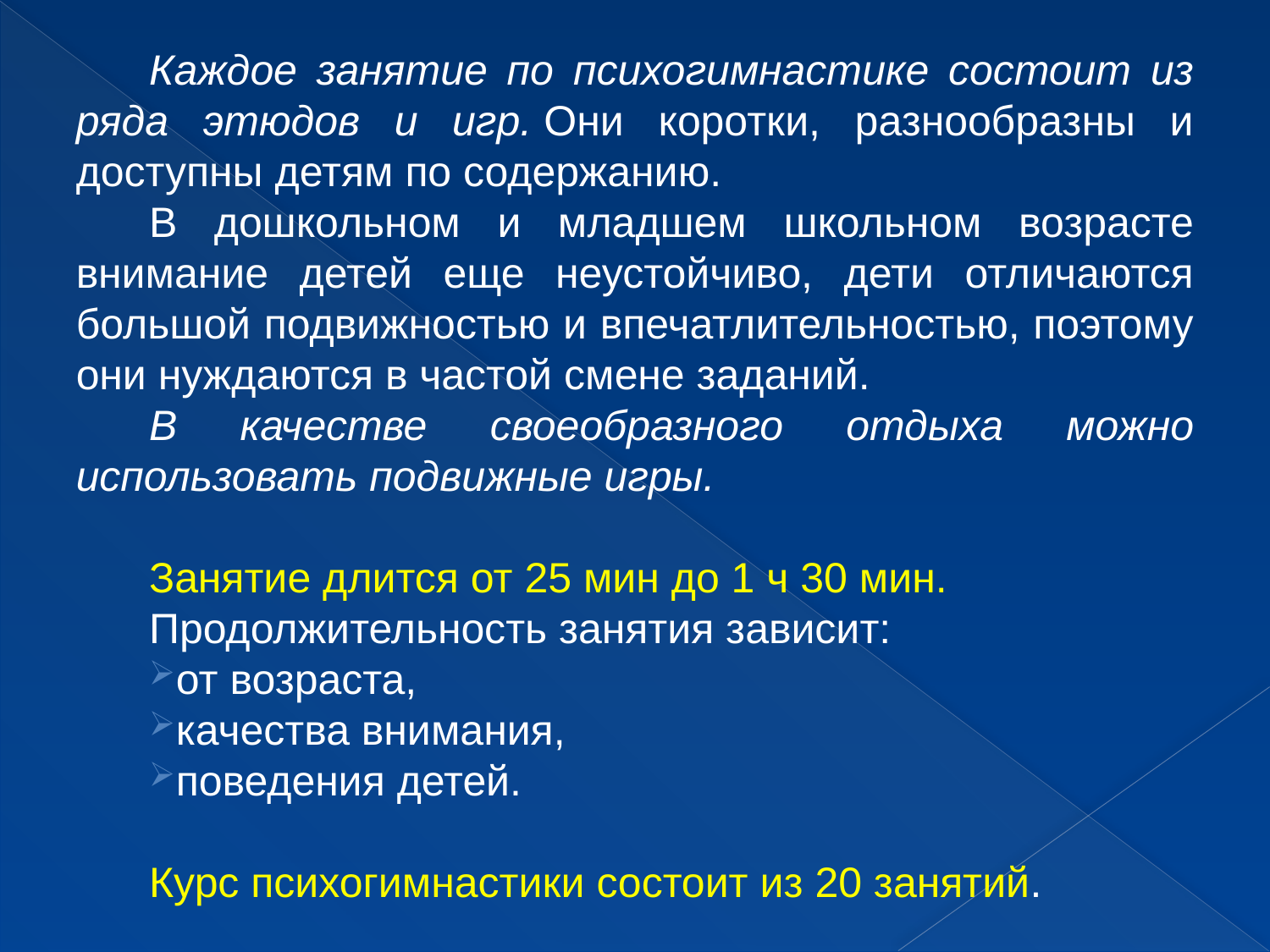

Каждое занятие по психогимнастике состоит из ряда этюдов и игр. Они коротки, разнообразны и доступны детям по содержанию.
В дошкольном и младшем школьном возрасте внимание детей еще неустойчиво, дети отличаются большой подвижностью и впечатлительностью, поэтому они нуждаются в частой смене заданий.
В качестве своеобразного отдыха можно использовать подвижные игры.

Занятие длится от 25 мин до 1 ч 30 мин.
Продолжительность занятия зависит:
от возраста,
качества внимания,
поведения детей.

Курс психогимнастики состоит из 20 занятий.